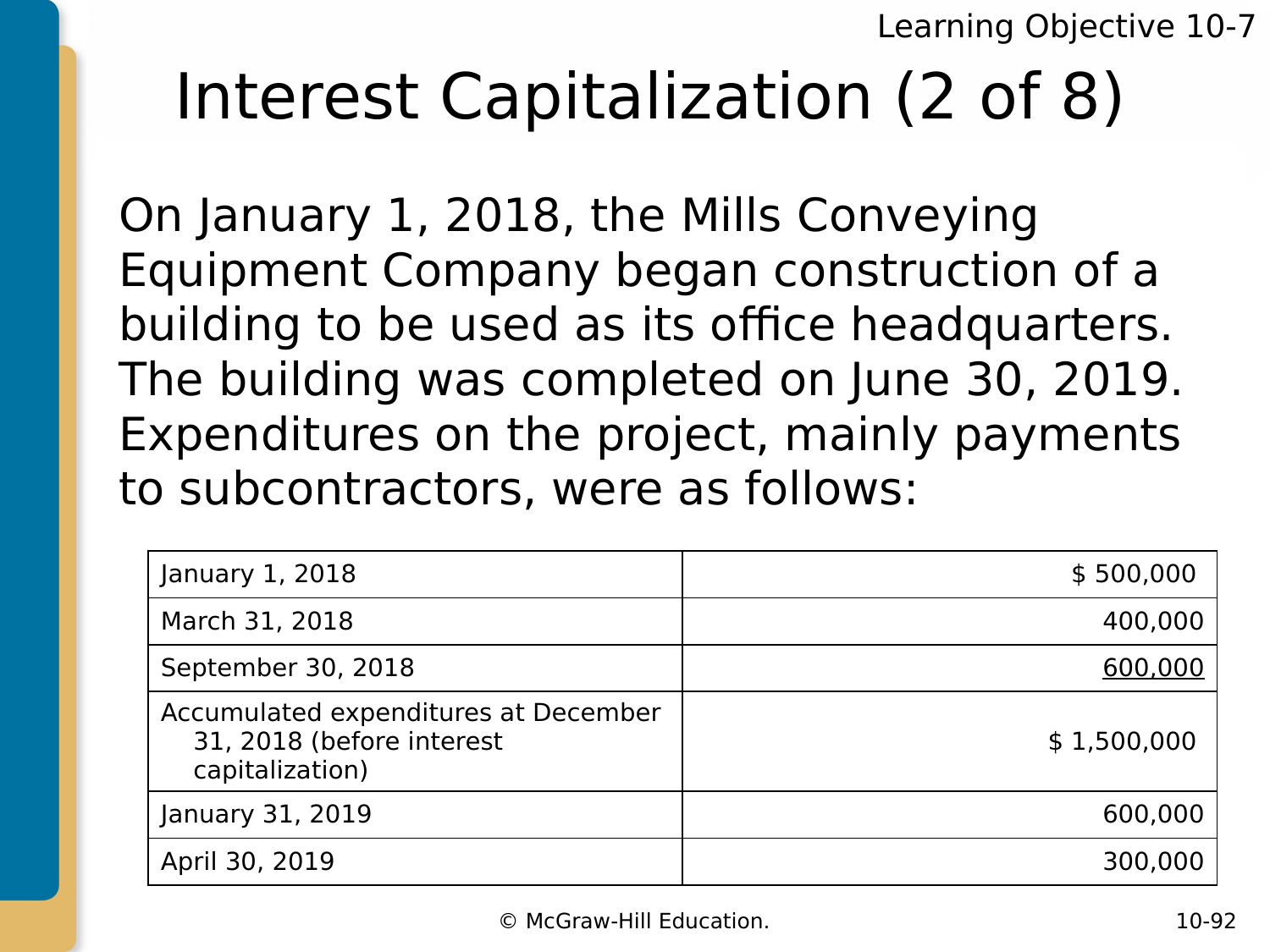

Learning Objective 10-7
# Interest Capitalization (2 of 8)
On January 1, 2018, the Mills Conveying Equipment Company began construction of a building to be used as its office headquarters. The building was completed on June 30, 2019. Expenditures on the project, mainly payments to subcontractors, were as follows:
| January 1, 2018 | $ 500,000 |
| --- | --- |
| March 31, 2018 | 400,000 |
| September 30, 2018 | 600,000 |
| Accumulated expenditures at December 31, 2018 (before interest capitalization) | $ 1,500,000 |
| January 31, 2019 | 600,000 |
| April 30, 2019 | 300,000 |